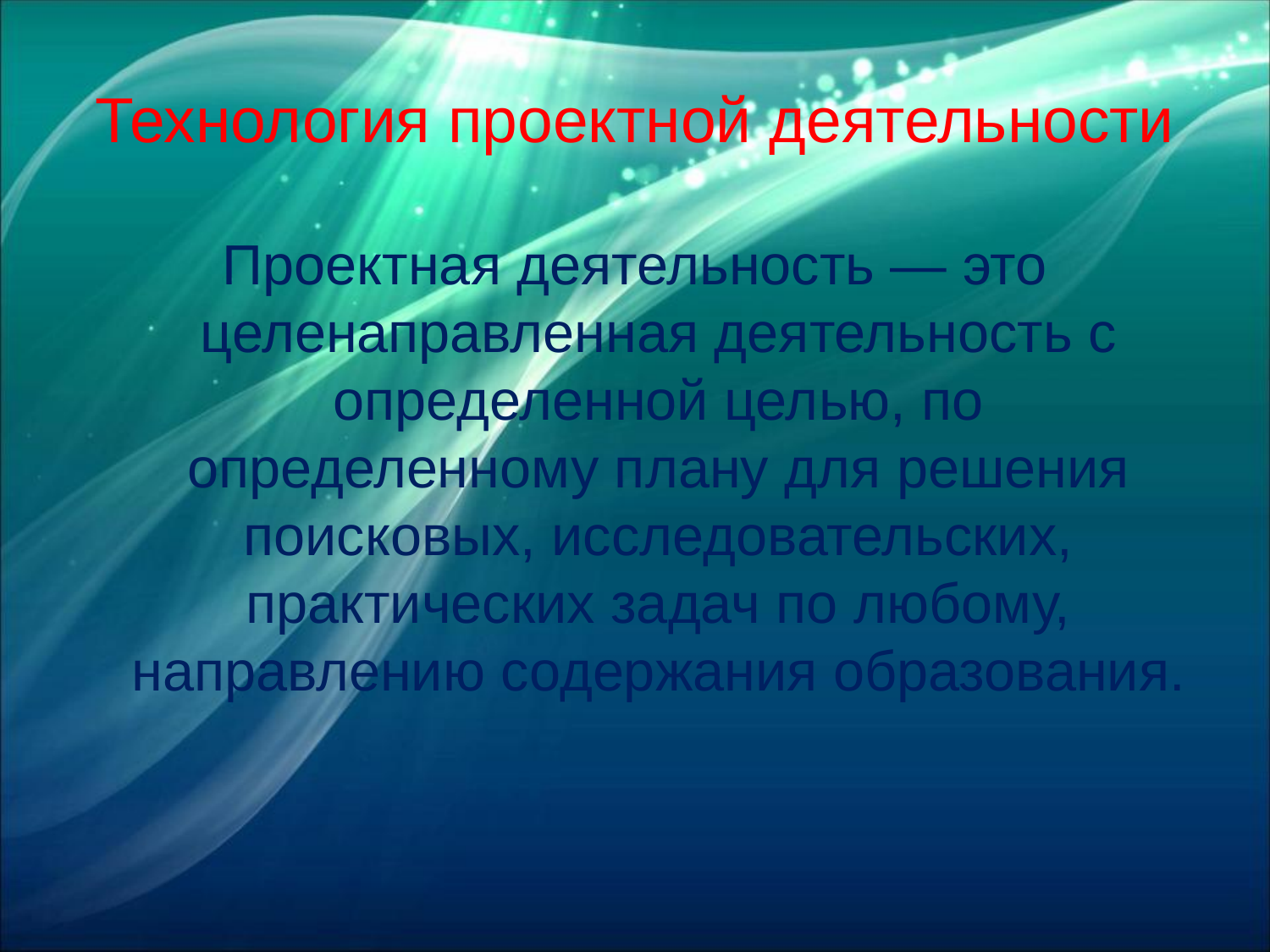

# Технология проектной деятельности
Проектная деятельность — это целенаправленная деятельность с определенной целью, по определенному плану для решения поисковых, исследовательских, практических задач по любому, направлению содержания образования.